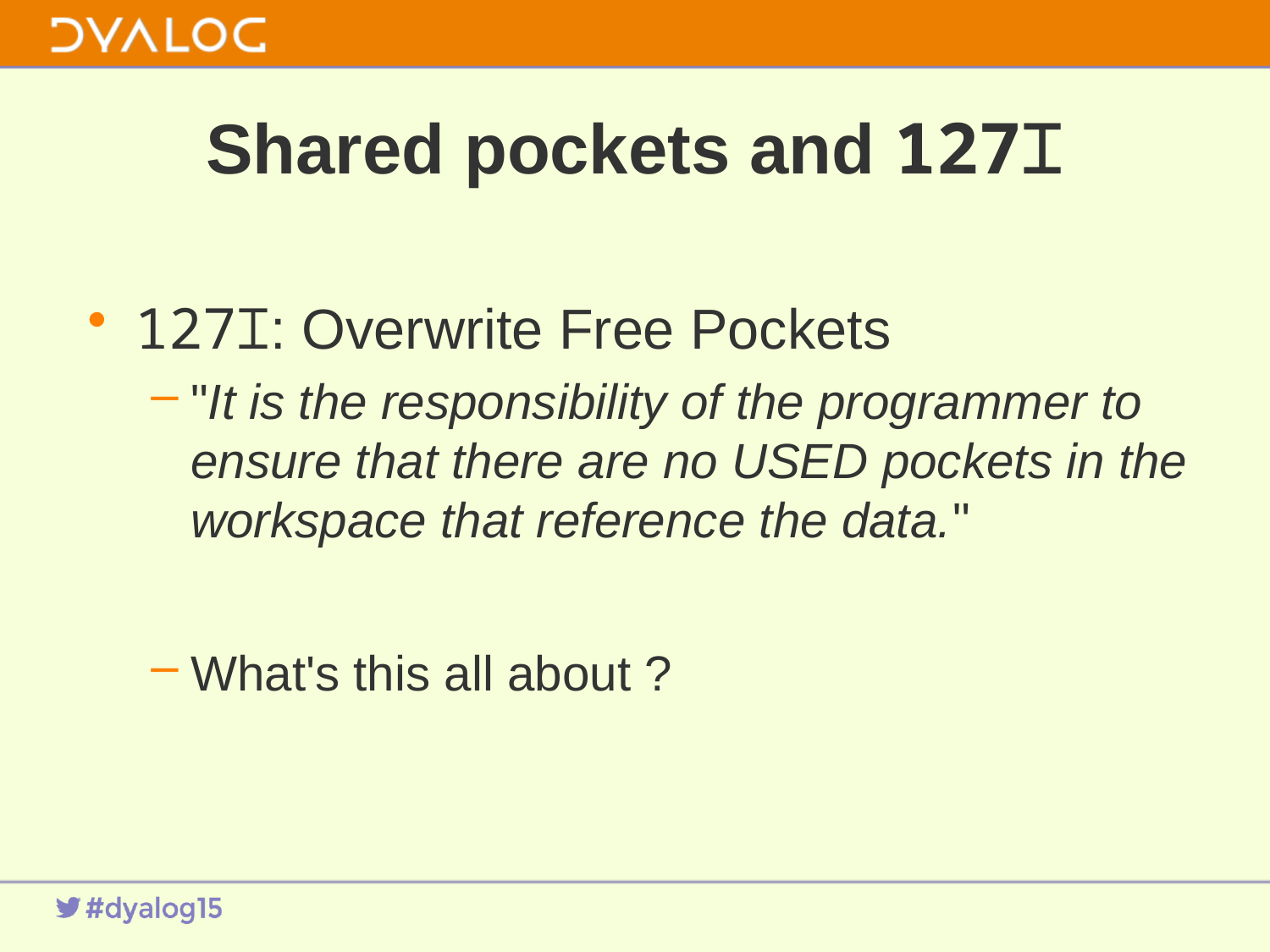

# Shared pockets and 127⌶
127⌶: Overwrite Free Pockets
"It is the responsibility of the programmer to ensure that there are no USED pockets in the workspace that reference the data."

What's this all about ?